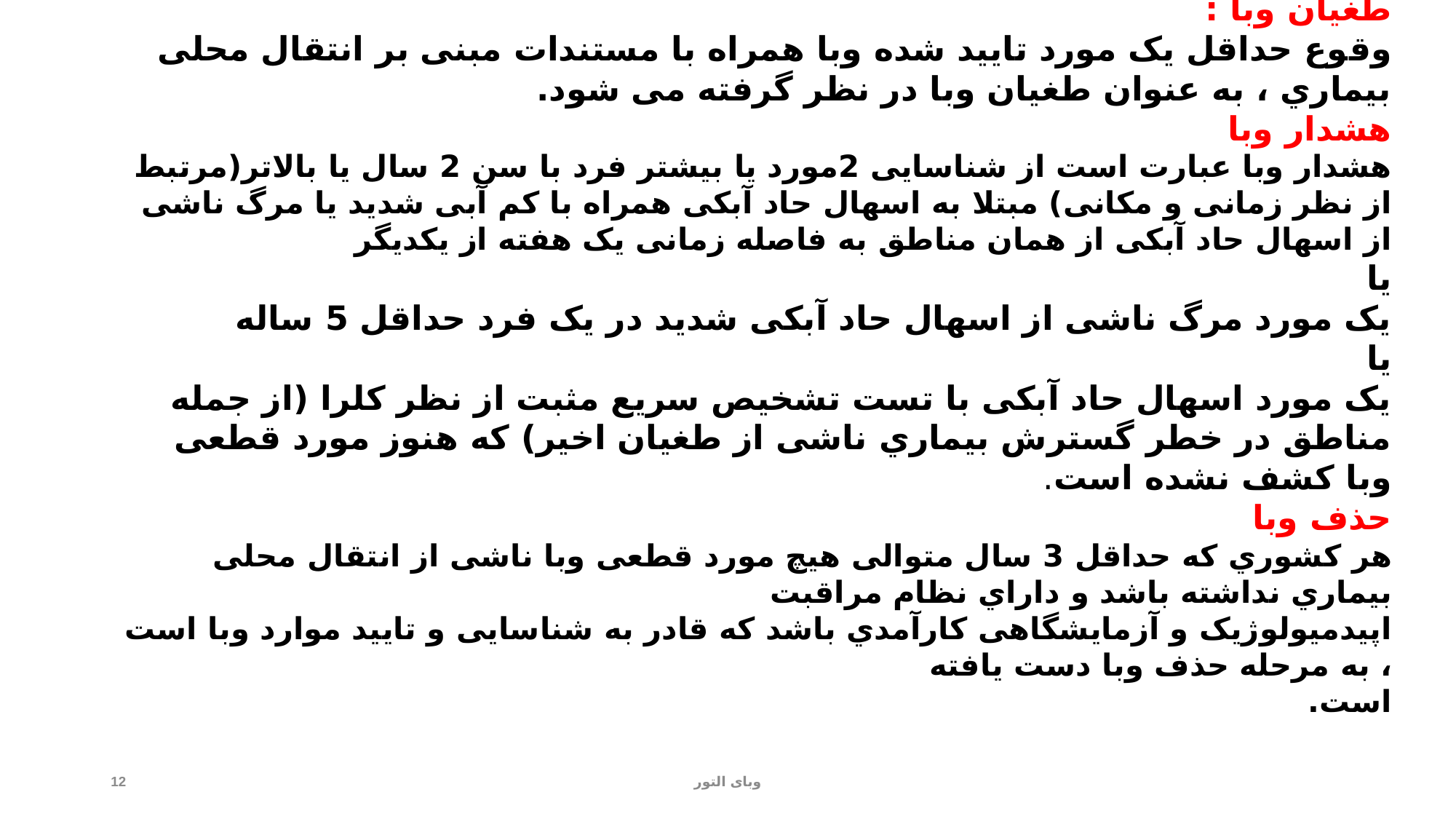

طغیان وبا :
وقوع حداقل یک مورد تایید شده وبا همراه با مستندات مبنی بر انتقال محلی بیماري ، به عنوان طغیان وبا در نظر گرفته می شود.
هشدار وبا
هشدار وبا عبارت است از شناسایی 2مورد یا بیشتر فرد با سن 2 سال یا بالاتر(مرتبط از نظر زمانی و مکانی) مبتلا به اسهال حاد آبکی همراه با کم آبی شدید یا مرگ ناشی از اسهال حاد آبکی از همان مناطق به فاصله زمانی یک هفته از یکدیگر
یا
یک مورد مرگ ناشی از اسهال حاد آبکی شدید در یک فرد حداقل 5 ساله
یا
یک مورد اسهال حاد آبکی با تست تشخیص سریع مثبت از نظر کلرا (از جمله مناطق در خطر گسترش بیماري ناشی از طغیان اخیر) که هنوز مورد قطعی وبا کشف نشده است.
حذف وبا
هر کشوري که حداقل 3 سال متوالی هیچ مورد قطعی وبا ناشی از انتقال محلی بیماري نداشته باشد و داراي نظام مراقبت
اپیدمیولوژیک و آزمایشگاهی کارآمدي باشد که قادر به شناسایی و تایید موارد وبا است ، به مرحله حذف وبا دست یافته
است.

12
وبای التور